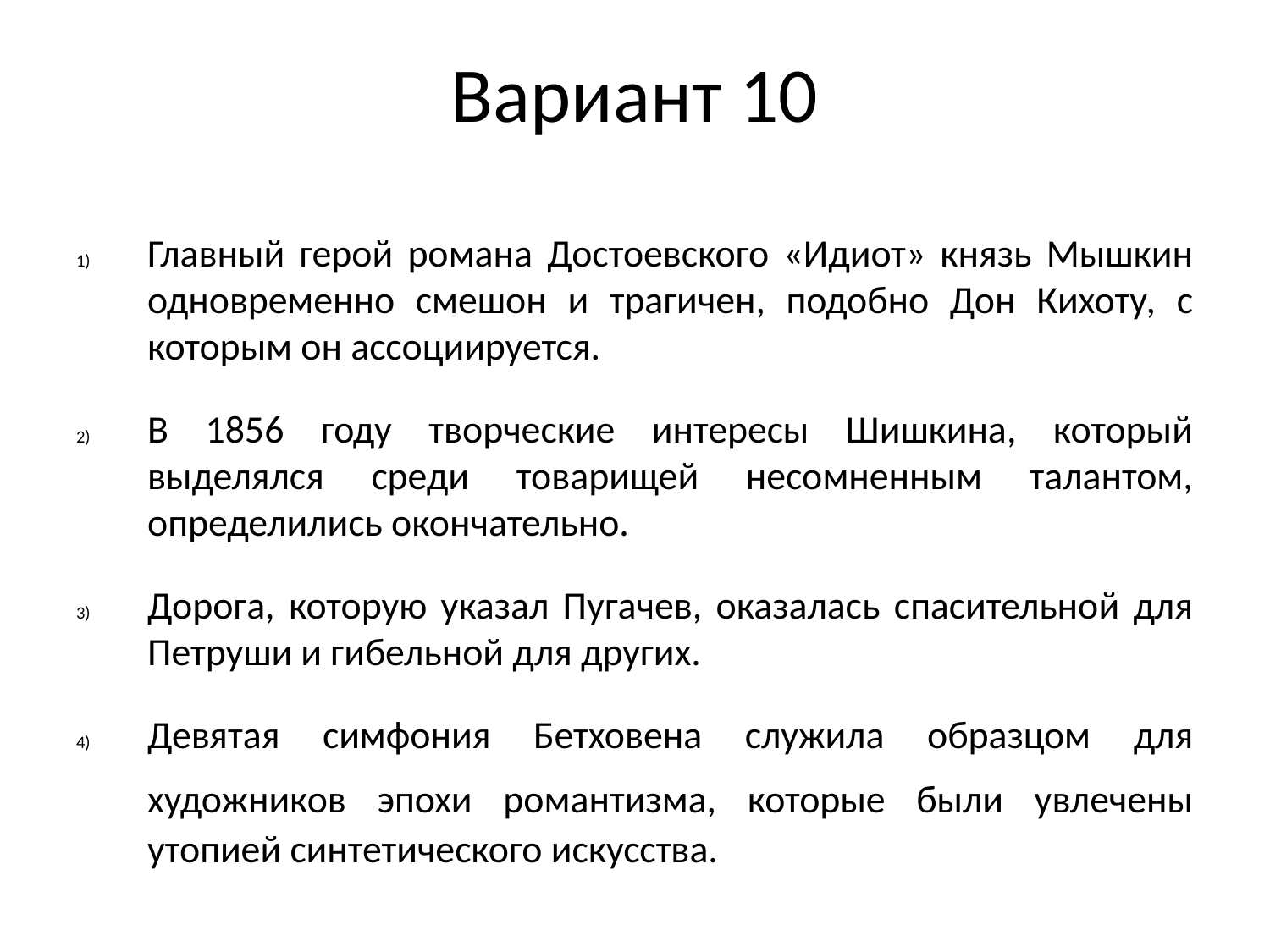

# Вариант 10
Главный герой романа Достоевского «Идиот» князь Мышкин одновременно смешон и трагичен, подобно Дон Кихоту, с которым он ассоциируется.
В 1856 году творческие интересы Шишкина, который выделялся среди товарищей несомненным талантом, определились окончательно.
Дорога, которую указал Пугачев, оказалась спасительной для Петруши и гибельной для других.
Девятая симфония Бетховена служила образцом для художников эпохи романтизма, которые были увлечены утопией синтетического искусства.